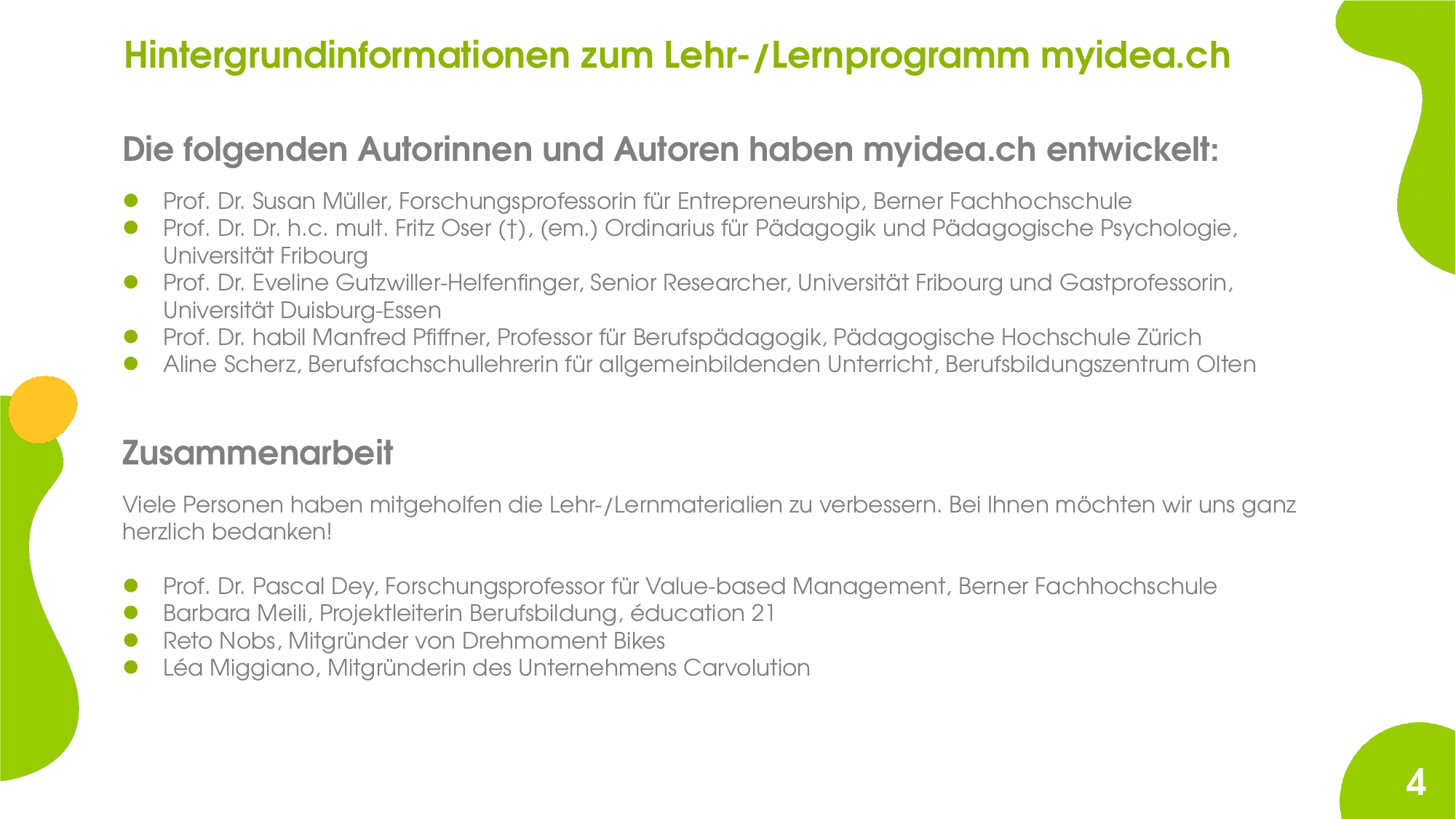

Hintergrundinformationen zum Lehr-/Lernprogramm myidea.ch
Die folgenden Autorinnen und Autoren haben myidea.ch entwickelt:

Prof. Dr. Susan Müller, Forschungsprofessorin für Entrepreneurship, Berner Fachhochschule
Prof. Dr. Dr. h.c. mult. Fritz Oser (†), (em.) Ordinarius für Pädagogik und Pädagogische Psychologie, Universität Fribourg
Prof. Dr. Eveline Gutzwiller-Helfenfinger, Senior Researcher, Universität Fribourg und Gastprofessorin, Universität Duisburg-Essen
Prof. Dr. habil Manfred Pfiffner, Professor für Berufspädagogik, Pädagogische Hochschule Zürich
Aline Scherz, Berufsfachschullehrerin für allgemeinbildenden Unterricht, Berufsbildungszentrum Olten

Zusammenarbeit

Viele Personen haben mitgeholfen die Lehr-/Lernmaterialien zu verbessern. Bei Ihnen möchten wir uns ganz herzlich bedanken!

Prof. Dr. Pascal Dey, Forschungsprofessor für Value-based Management, Berner Fachhochschule
Barbara Meili, Projektleiterin Berufsbildung, éducation 21
Reto Nobs, Mitgründer von Drehmoment Bikes
Léa Miggiano, Mitgründerin des Unternehmens Carvolution

4